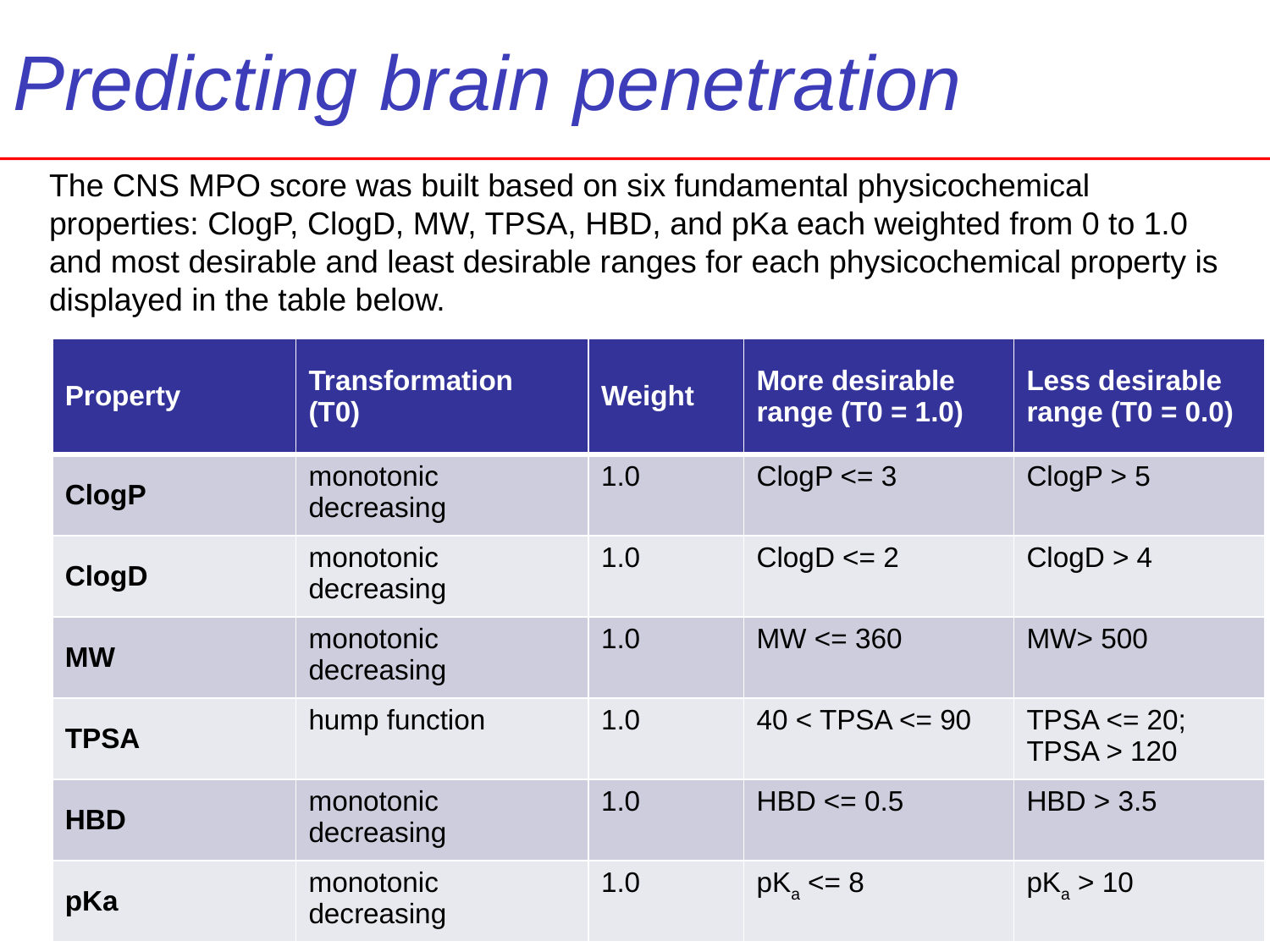

# Predicting brain penetration
The CNS MPO score was built based on six fundamental physicochemical properties: ClogP, ClogD, MW, TPSA, HBD, and pKa each weighted from 0 to 1.0 and most desirable and least desirable ranges for each physicochemical property is displayed in the table below.
| Property | Transformation (T0) | Weight | More desirable range (T0 = 1.0) | Less desirable range (T0 = 0.0) |
| --- | --- | --- | --- | --- |
| ClogP | monotonic decreasing | 1.0 | ClogP <= 3 | ClogP > 5 |
| ClogD | monotonic decreasing | 1.0 | ClogD <= 2 | ClogD > 4 |
| MW | monotonic decreasing | 1.0 | MW <= 360 | MW> 500 |
| TPSA | hump function | 1.0 | 40 < TPSA <= 90 | TPSA <= 20; TPSA > 120 |
| HBD | monotonic decreasing | 1.0 | HBD <= 0.5 | HBD > 3.5 |
| pKa | monotonic decreasing | 1.0 | pKa <= 8 | pKa > 10 |